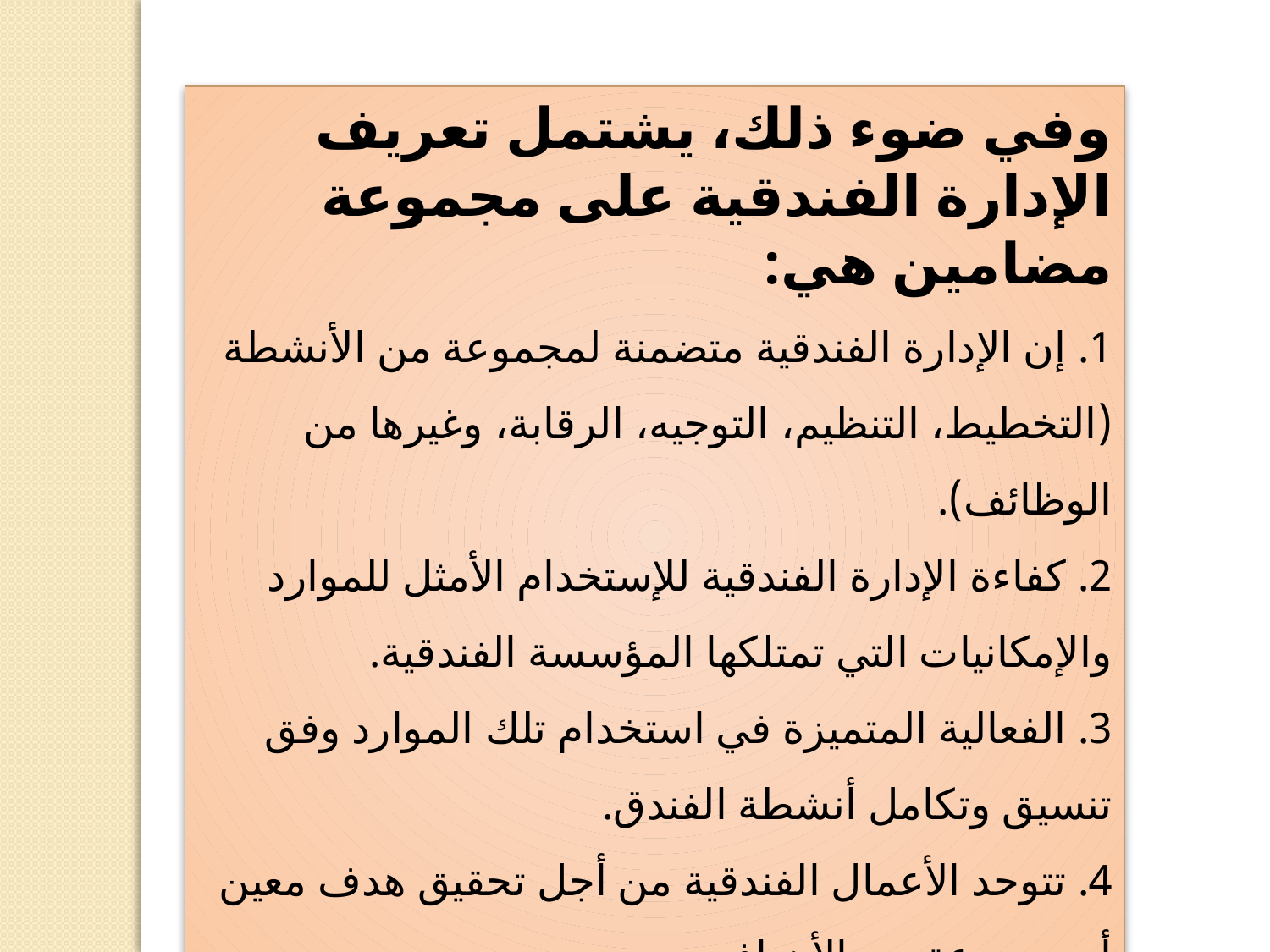

وفي ضوء ذلك، يشتمل تعريف الإدارة الفندقية على مجموعة مضامين هي:
1. إن الإدارة الفندقية متضمنة لمجموعة من الأنشطة (التخطيط، التنظيم، التوجيه، الرقابة، وغيرها من الوظائف).
2. كفاءة الإدارة الفندقية للإستخدام الأمثل للموارد والإمكانيات التي تمتلكها المؤسسة الفندقية.
3. الفعالية المتميزة في استخدام تلك الموارد وفق تنسيق وتكامل أنشطة الفندق.
4. تتوحد الأعمال الفندقية من أجل تحقيق هدف معين أو مجموعة من الأهداف.